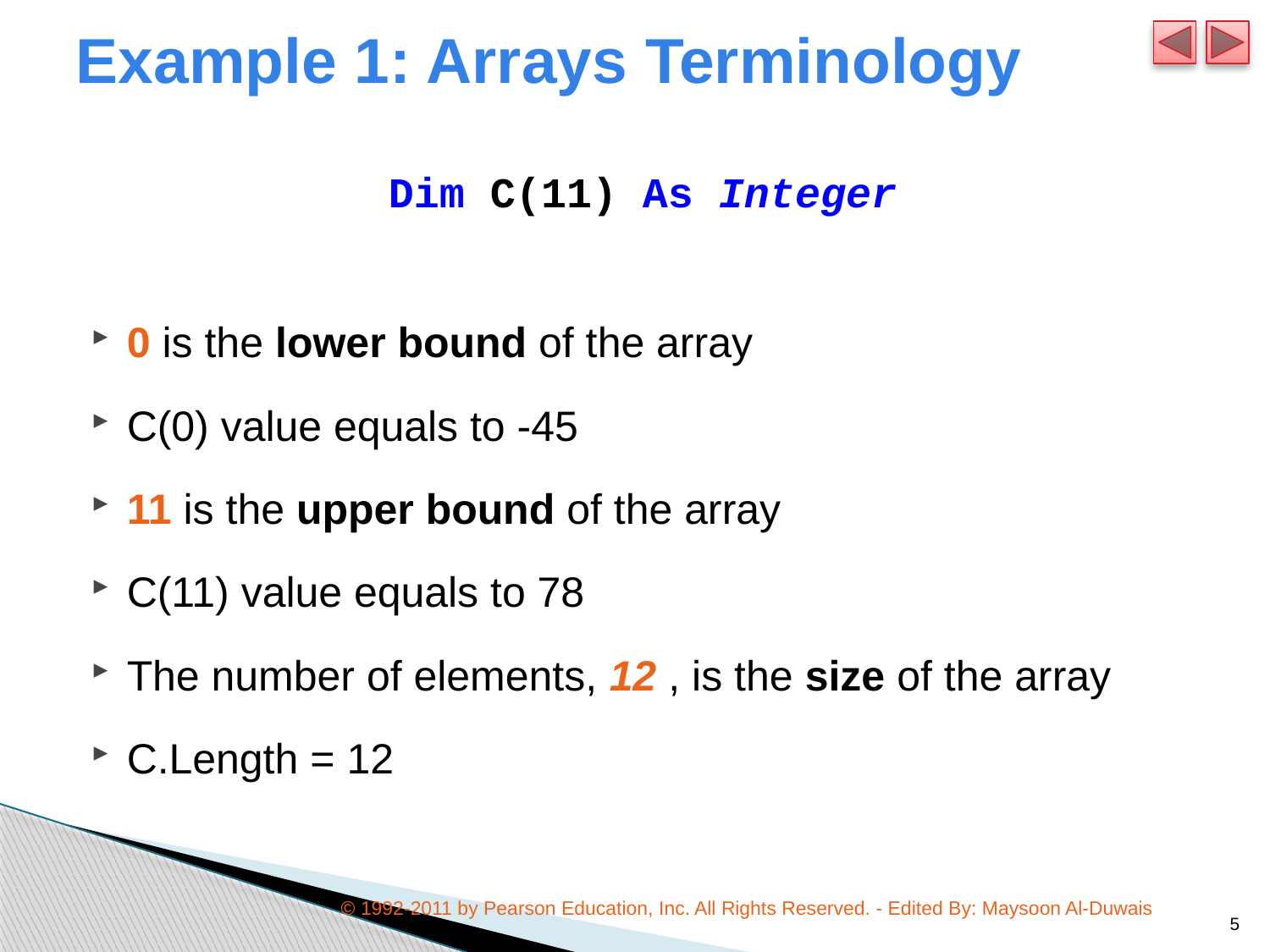

# Example 1: Arrays Terminology
Dim C(11) As Integer

0 is the lower bound of the array
C(0) value equals to -45
11 is the upper bound of the array
C(11) value equals to 78
The number of elements, 12 , is the size of the array
C.Length = 12

© 1992-2011 by Pearson Education, Inc. All Rights Reserved. - Edited By: Maysoon Al-Duwais
5